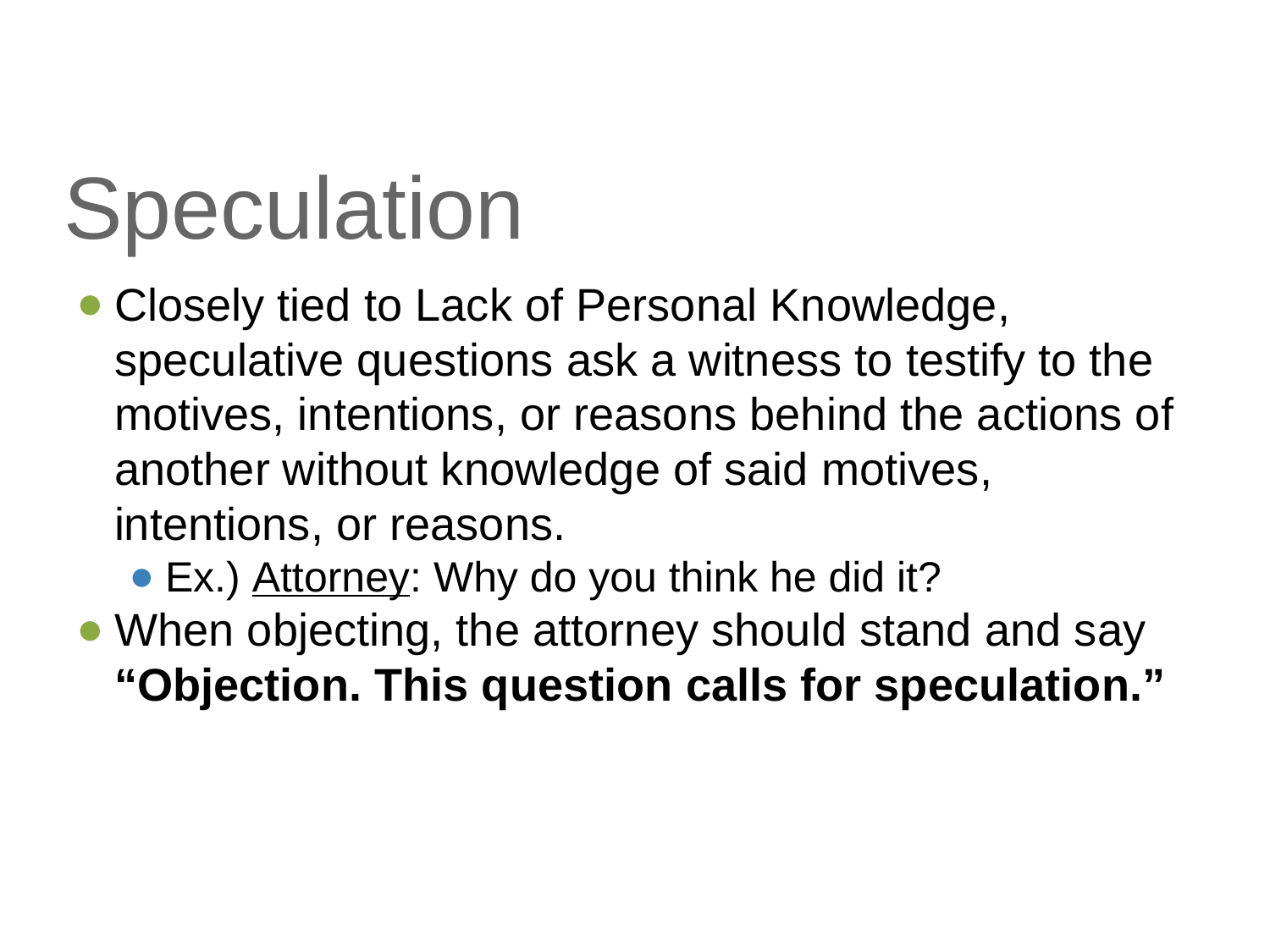

# Speculation
Closely tied to Lack of Personal Knowledge, speculative questions ask a witness to testify to the motives, intentions, or reasons behind the actions of another without knowledge of said motives, intentions, or reasons.
Ex.) Attorney: Why do you think he did it?
When objecting, the attorney should stand and say “Objection. This question calls for speculation.”